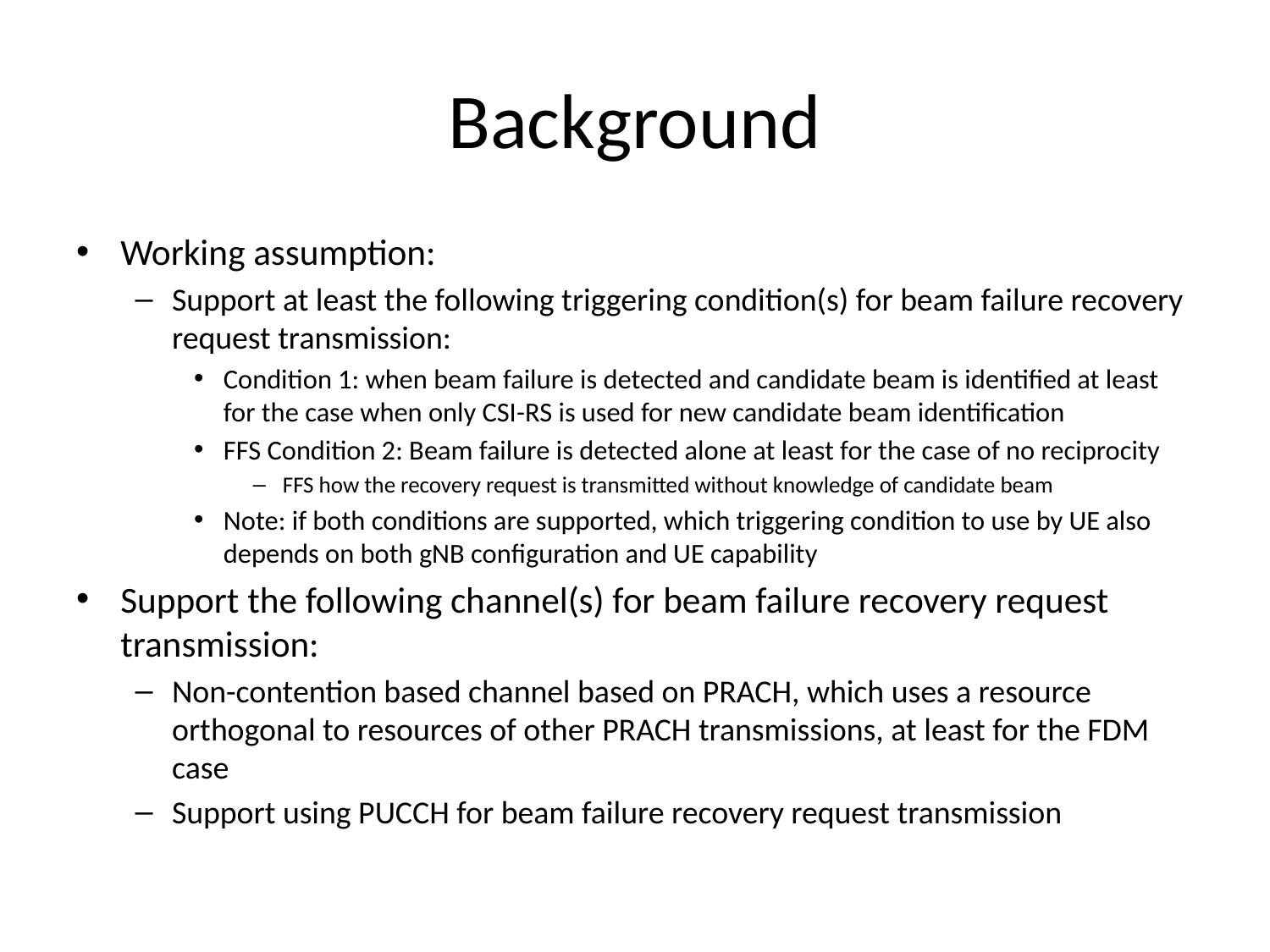

# Background
Working assumption:
Support at least the following triggering condition(s) for beam failure recovery request transmission:
Condition 1: when beam failure is detected and candidate beam is identified at least for the case when only CSI-RS is used for new candidate beam identification
FFS Condition 2: Beam failure is detected alone at least for the case of no reciprocity
FFS how the recovery request is transmitted without knowledge of candidate beam
Note: if both conditions are supported, which triggering condition to use by UE also depends on both gNB configuration and UE capability
Support the following channel(s) for beam failure recovery request transmission:
Non-contention based channel based on PRACH, which uses a resource orthogonal to resources of other PRACH transmissions, at least for the FDM case
Support using PUCCH for beam failure recovery request transmission